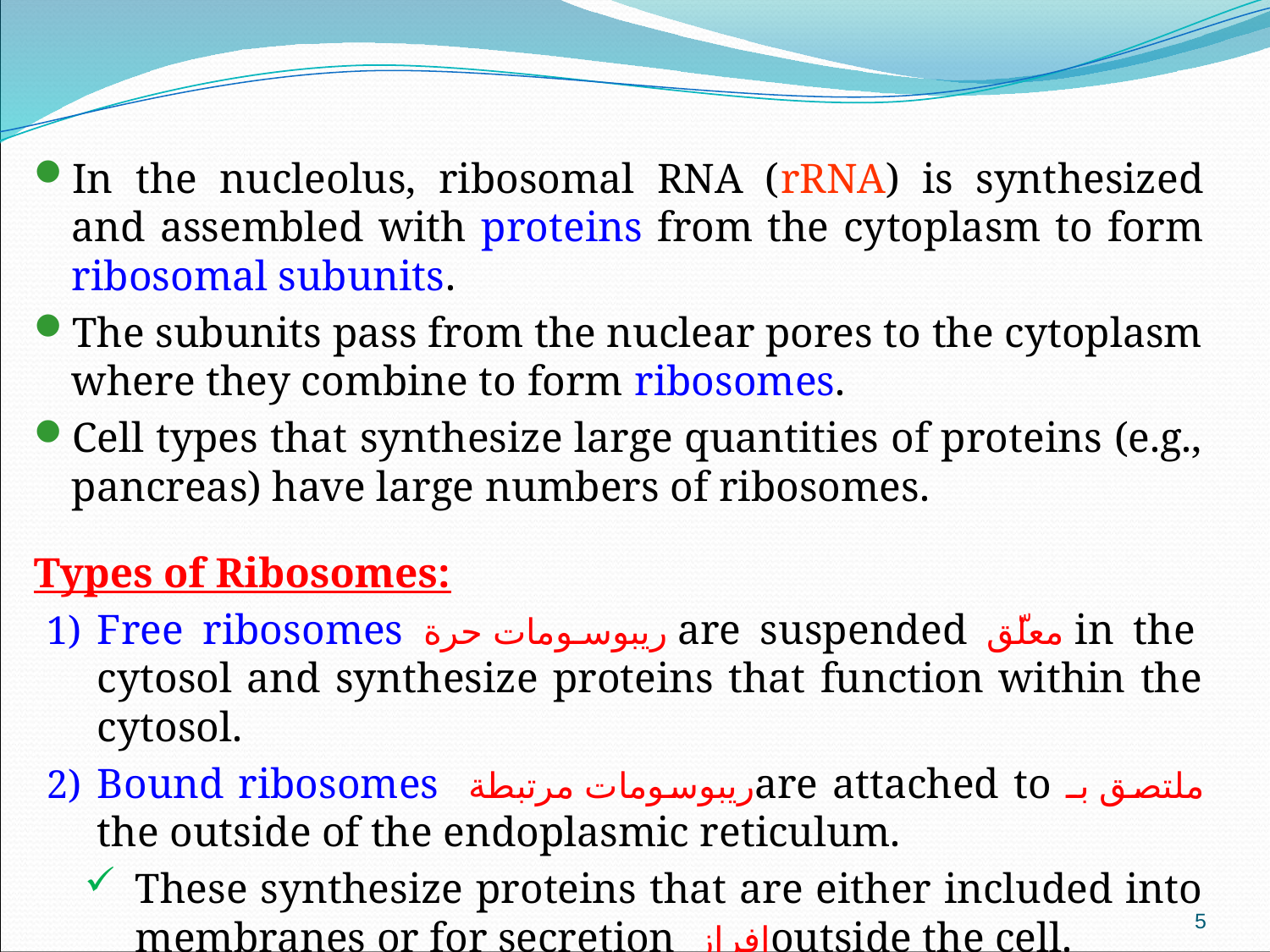

In the nucleolus, ribosomal RNA (rRNA) is synthesized and assembled with proteins from the cytoplasm to form ribosomal subunits.
The subunits pass from the nuclear pores to the cytoplasm where they combine to form ribosomes.
Cell types that synthesize large quantities of proteins (e.g., pancreas) have large numbers of ribosomes.

Types of Ribosomes:
Free ribosomes ريبوسومات حرة are suspended معلّق in the cytosol and synthesize proteins that function within the cytosol.
Bound ribosomes  ريبوسومات مرتبطةare attached to ملتصق بـ the outside of the endoplasmic reticulum.
These synthesize proteins that are either included into membranes or for secretion  إفرازoutside the cell.
5